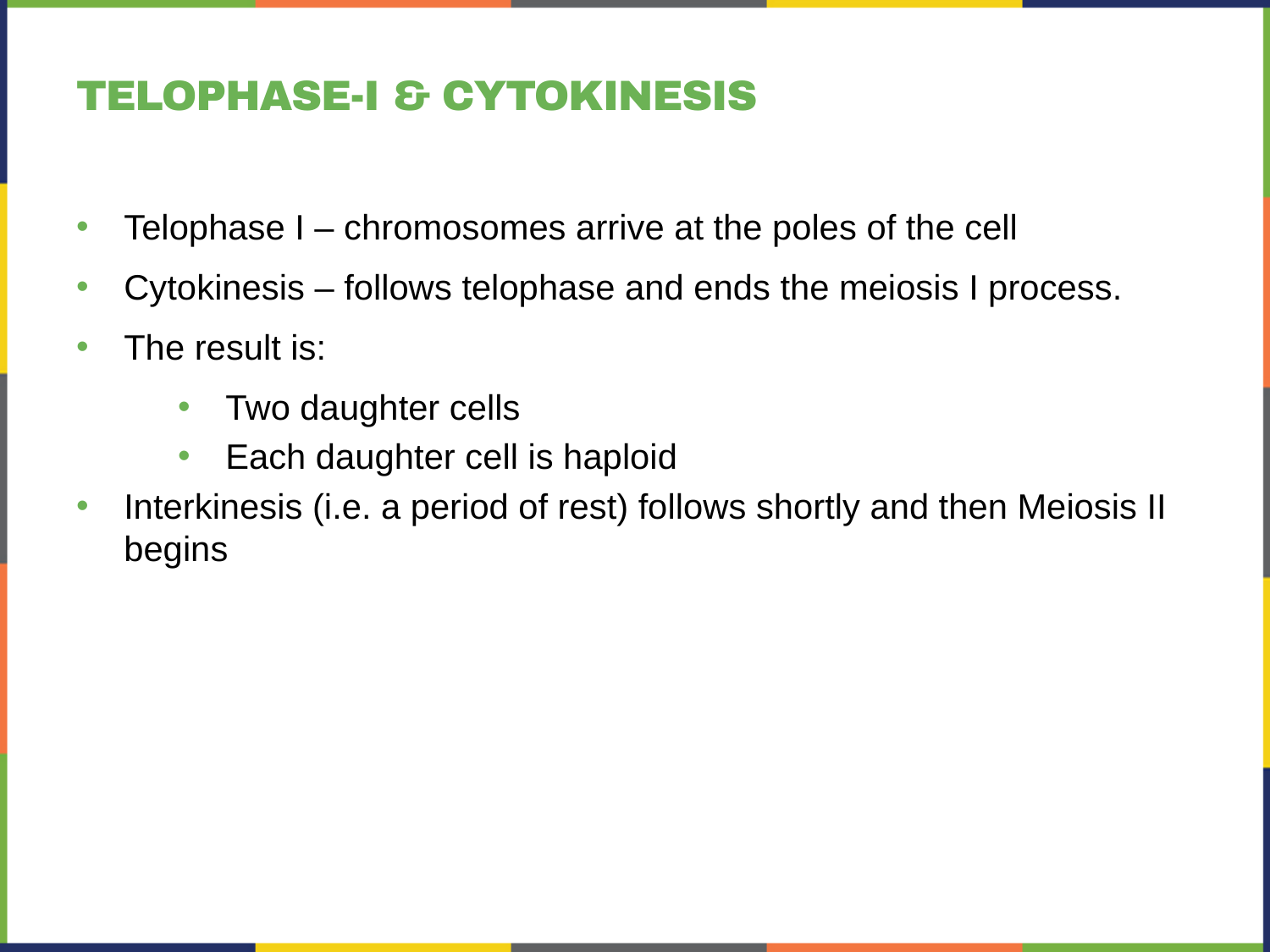

# Telophase-I & cytokinesis
Telophase I – chromosomes arrive at the poles of the cell
Cytokinesis – follows telophase and ends the meiosis I process.
The result is:
Two daughter cells
Each daughter cell is haploid
Interkinesis (i.e. a period of rest) follows shortly and then Meiosis II begins